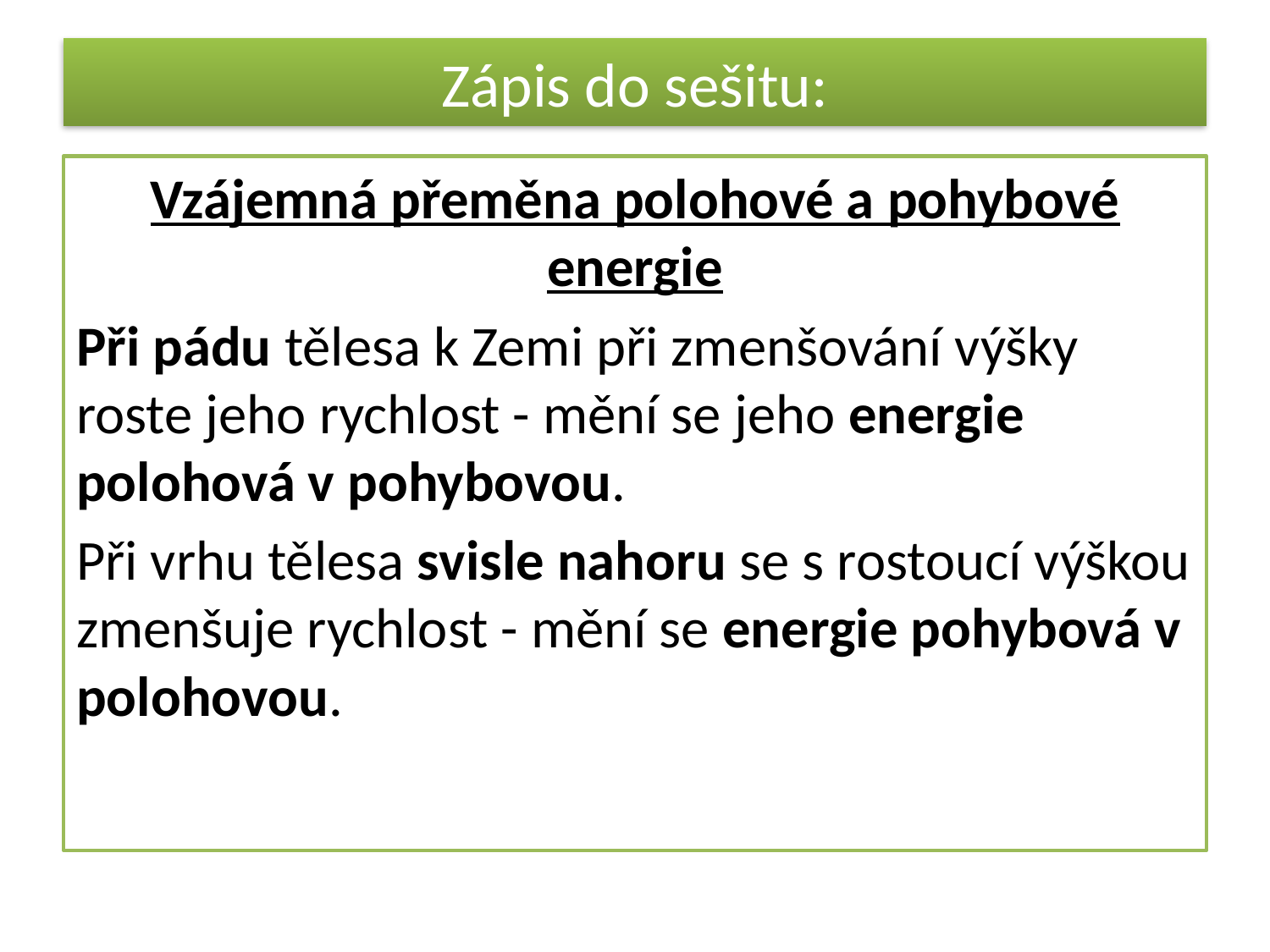

# Zápis do sešitu:
Vzájemná přeměna polohové a pohybové energie
Při pádu tělesa k Zemi při zmenšování výšky roste jeho rychlost - mění se jeho energie polohová v pohybovou.
Při vrhu tělesa svisle nahoru se s rostoucí výškou zmenšuje rychlost - mění se energie pohybová v polohovou.